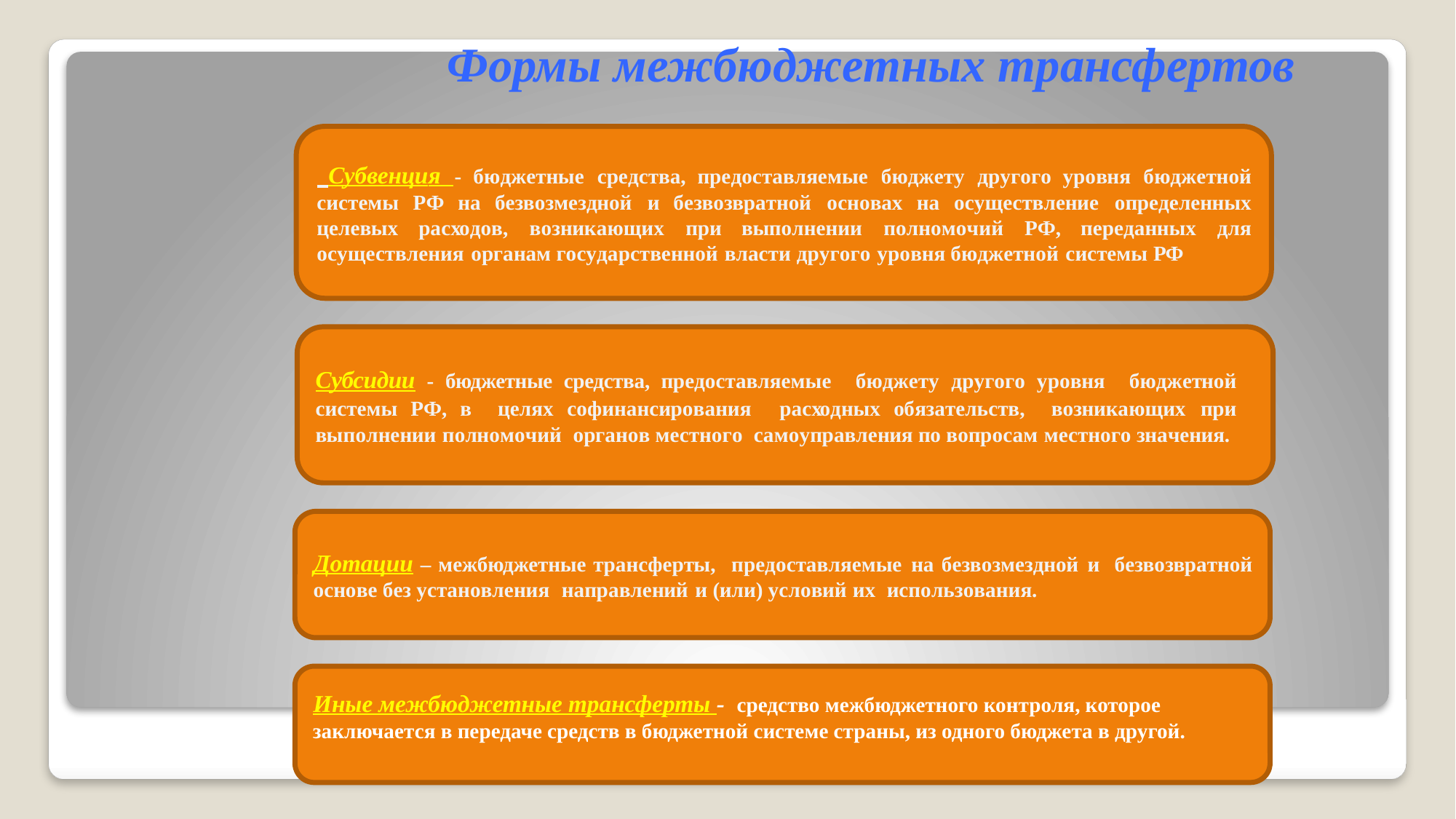

Формы межбюджетных трансфертов
 Субвенция - бюджетные средства, предоставляемые бюджету другого уровня бюджетной системы РФ на безвозмездной и безвозвратной основах на осуществление определенных целевых расходов, возникающих при выполнении полномочий РФ, переданных для осуществления органам государственной власти другого уровня бюджетной системы РФ
Субсидии - бюджетные средства, предоставляемые  бюджету другого уровня  бюджетной системы РФ, в  целях софинансирования  расходных обязательств,  возникающих при выполнении полномочий  органов местного  самоуправления по вопросам местного значения.
Дотации – межбюджетные трансферты,  предоставляемые на безвозмездной и  безвозвратной основе без установления  направлений и (или) условий их  использования.

Иные межбюджетные трансферты -  средство межбюджетного контроля, которое заключается в передаче средств в бюджетной системе страны, из одного бюджета в другой.